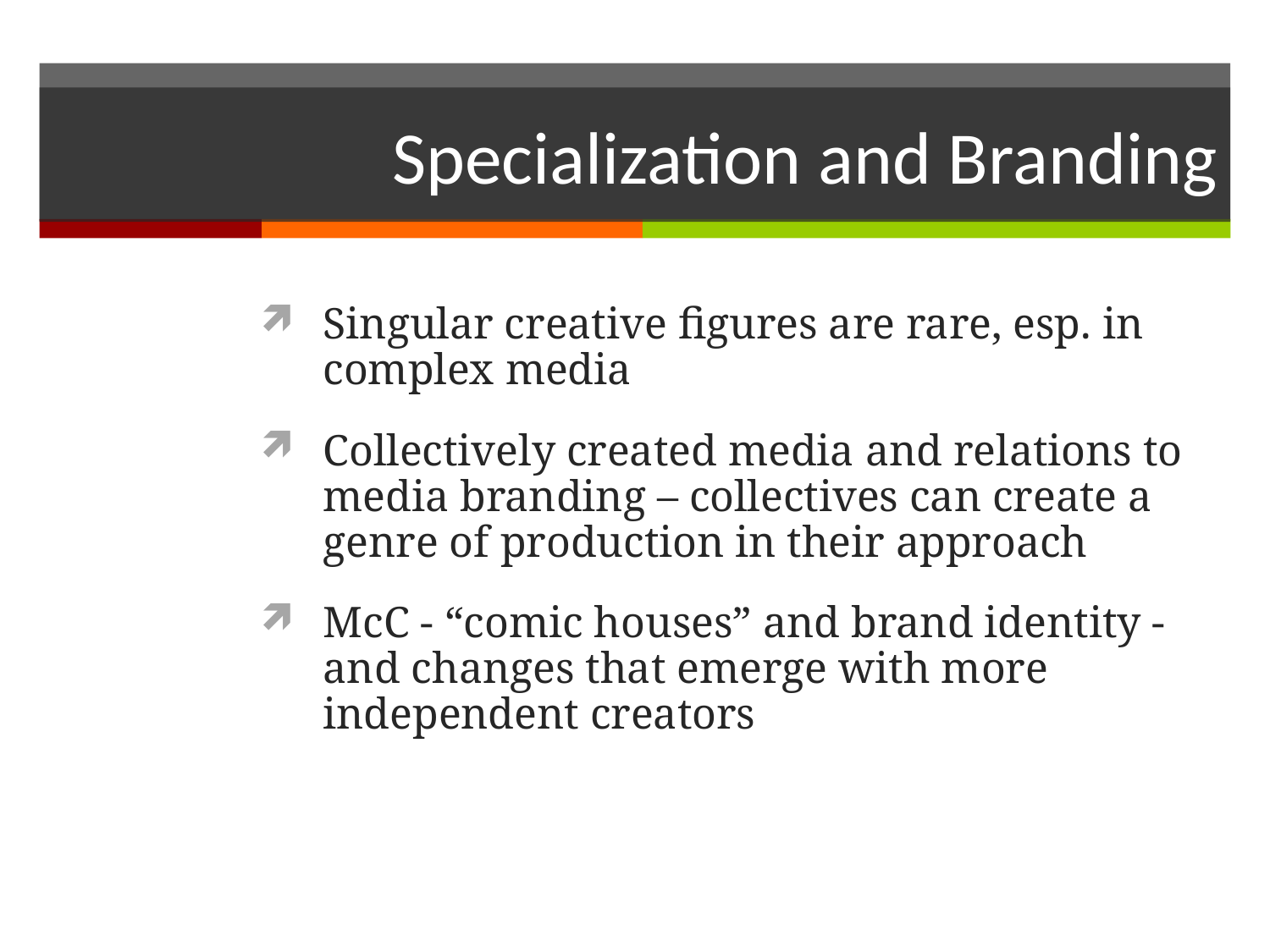

# Specialization and Branding
Singular creative figures are rare, esp. in complex media
Collectively created media and relations to  media branding – collectives can create a genre of production in their approach
McC - “comic houses” and brand identity - and changes that emerge with more independent creators